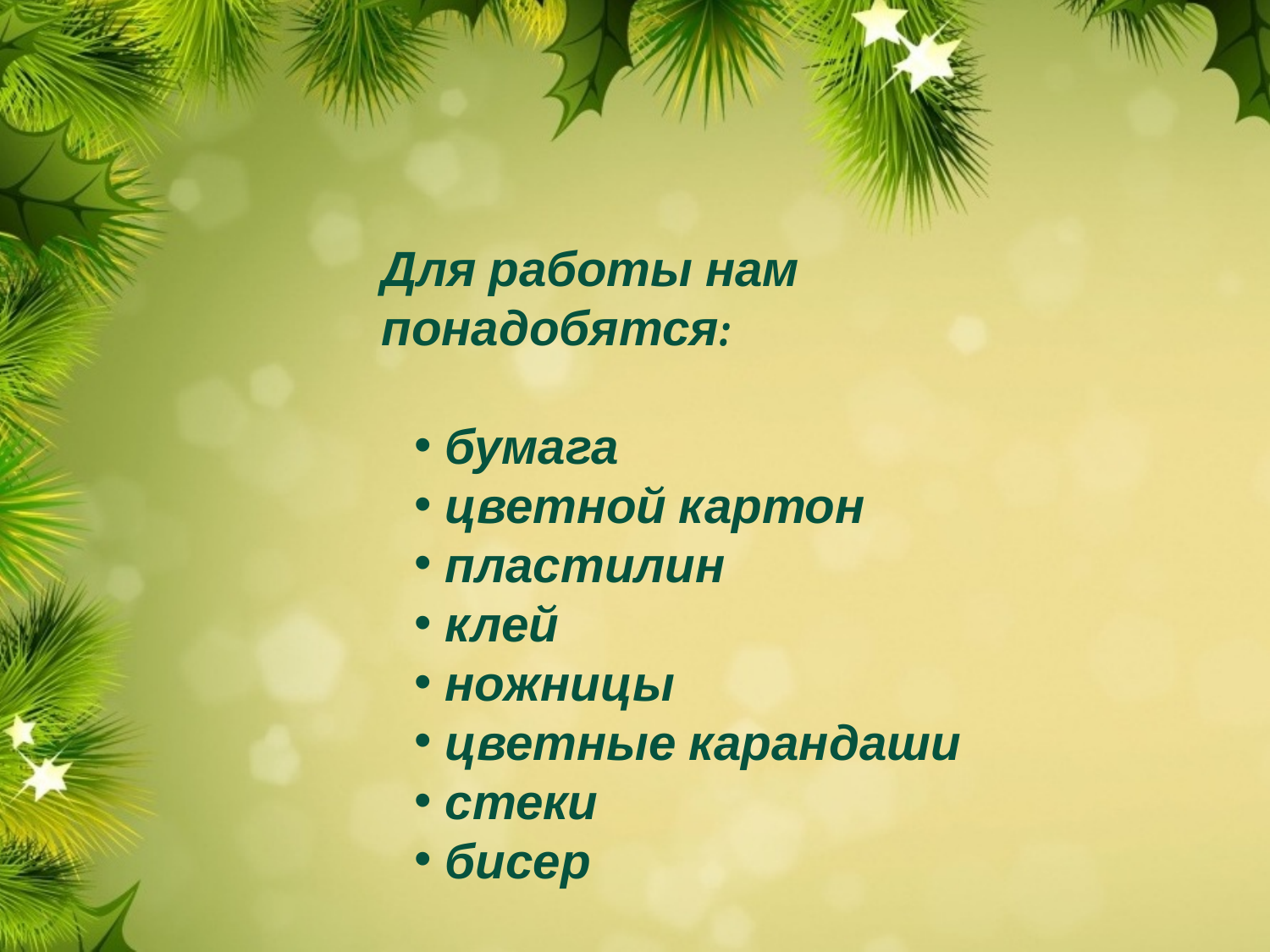

Для работы нам понадобятся:

бумага
цветной картон
пластилин
клей
ножницы
цветные карандаши
стеки
бисер